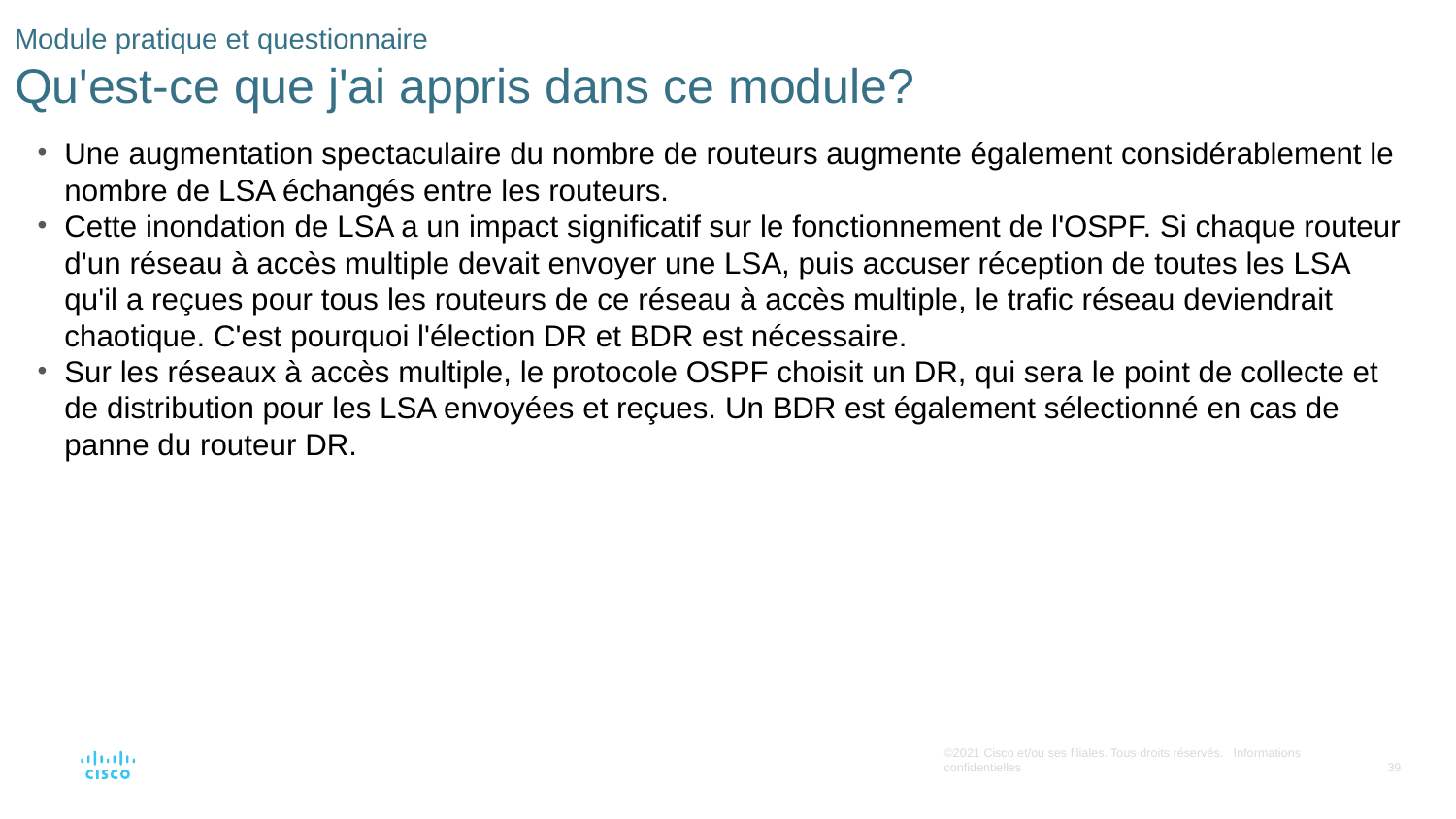

# Module pratique et questionnaire Qu'est-ce que j'ai appris dans ce module?
Une augmentation spectaculaire du nombre de routeurs augmente également considérablement le nombre de LSA échangés entre les routeurs.
Cette inondation de LSA a un impact significatif sur le fonctionnement de l'OSPF. Si chaque routeur d'un réseau à accès multiple devait envoyer une LSA, puis accuser réception de toutes les LSA qu'il a reçues pour tous les routeurs de ce réseau à accès multiple, le trafic réseau deviendrait chaotique. C'est pourquoi l'élection DR et BDR est nécessaire.
Sur les réseaux à accès multiple, le protocole OSPF choisit un DR, qui sera le point de collecte et de distribution pour les LSA envoyées et reçues. Un BDR est également sélectionné en cas de panne du routeur DR.